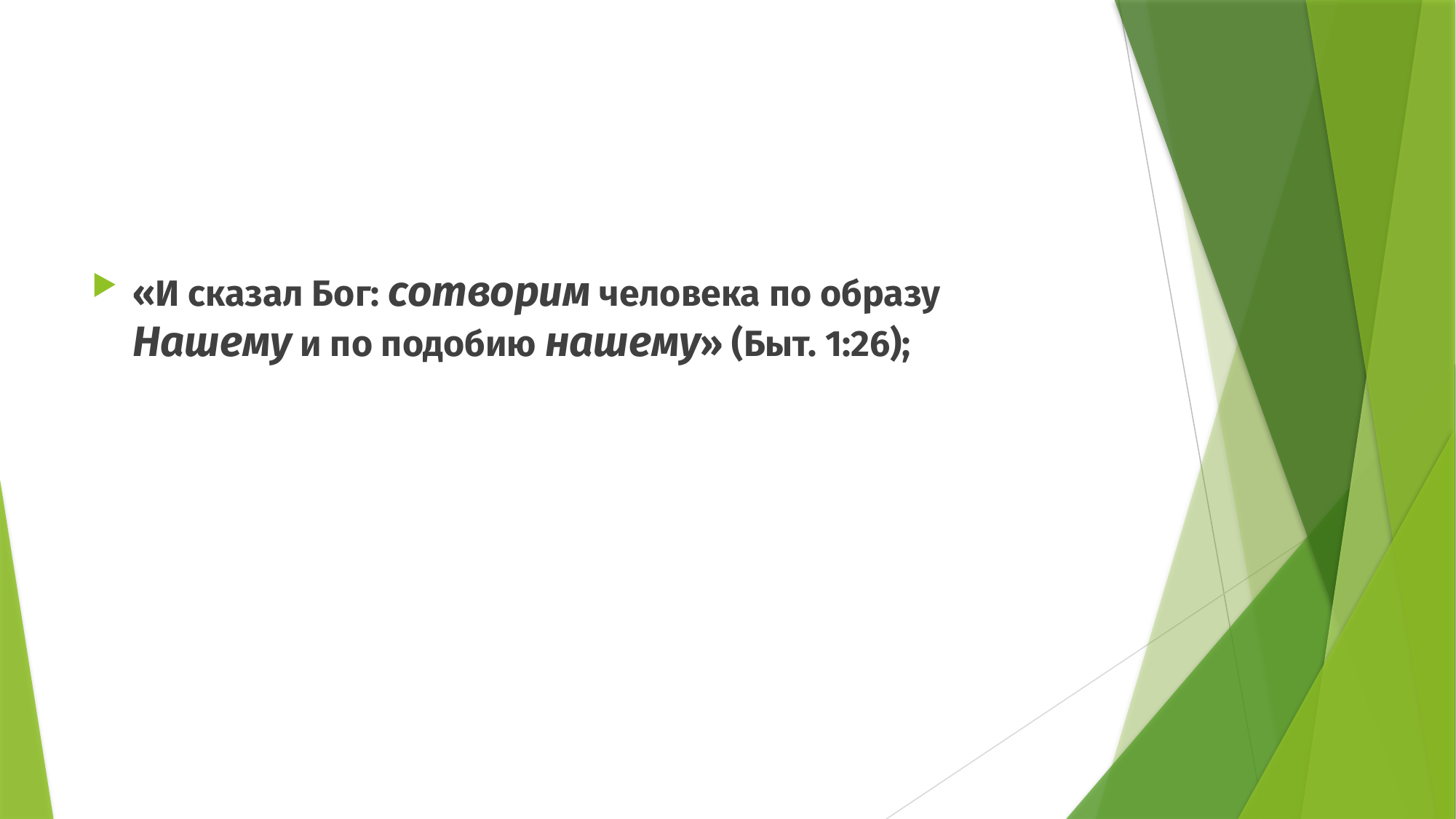

#
«И сказал Бог: сотворим человека по образу Нашему и по подобию нашему» (Быт. 1:26);